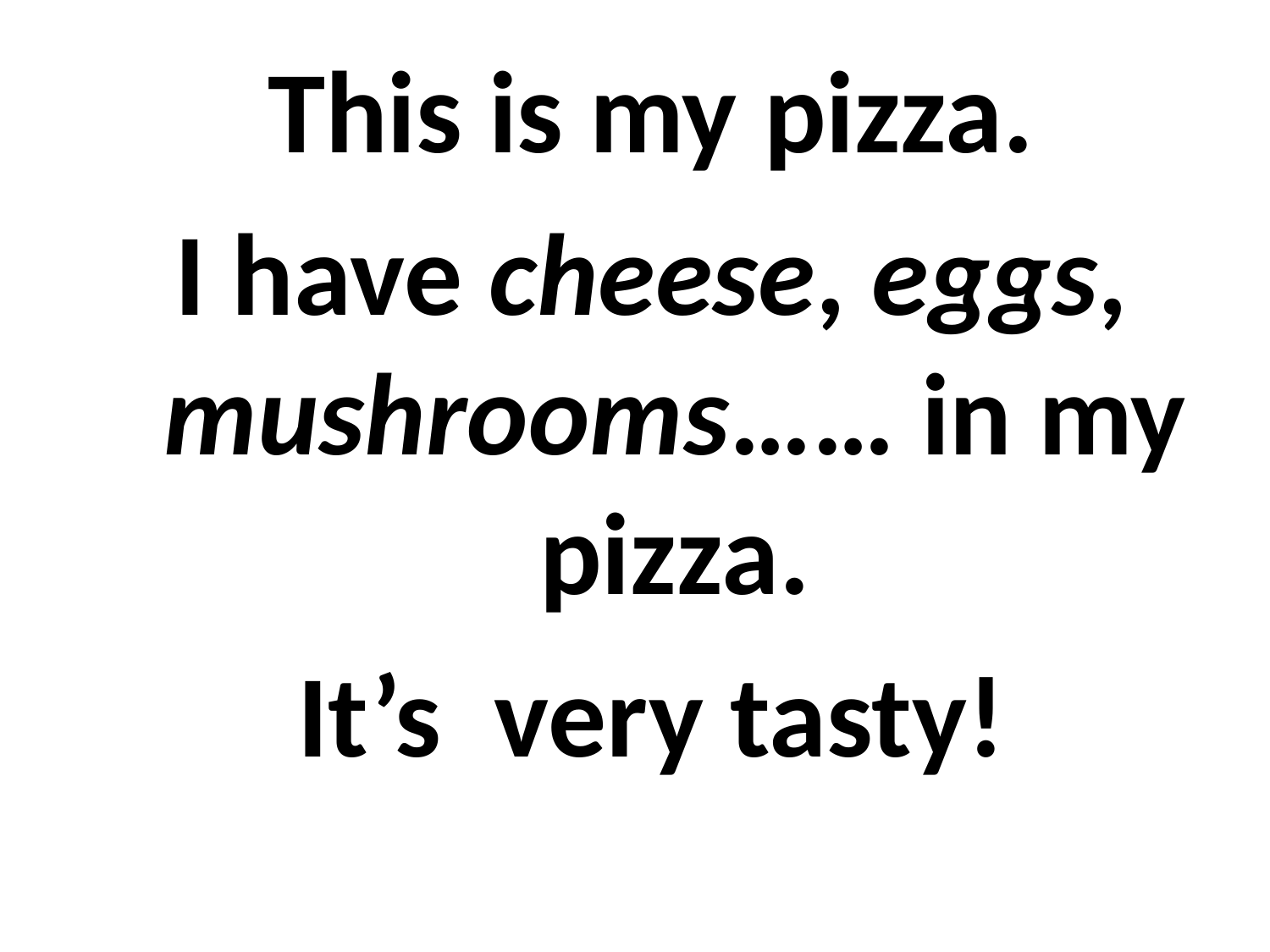

This is my pizza.
I have cheese, eggs, mushrooms…… in my pizza.
It’s  very tasty!